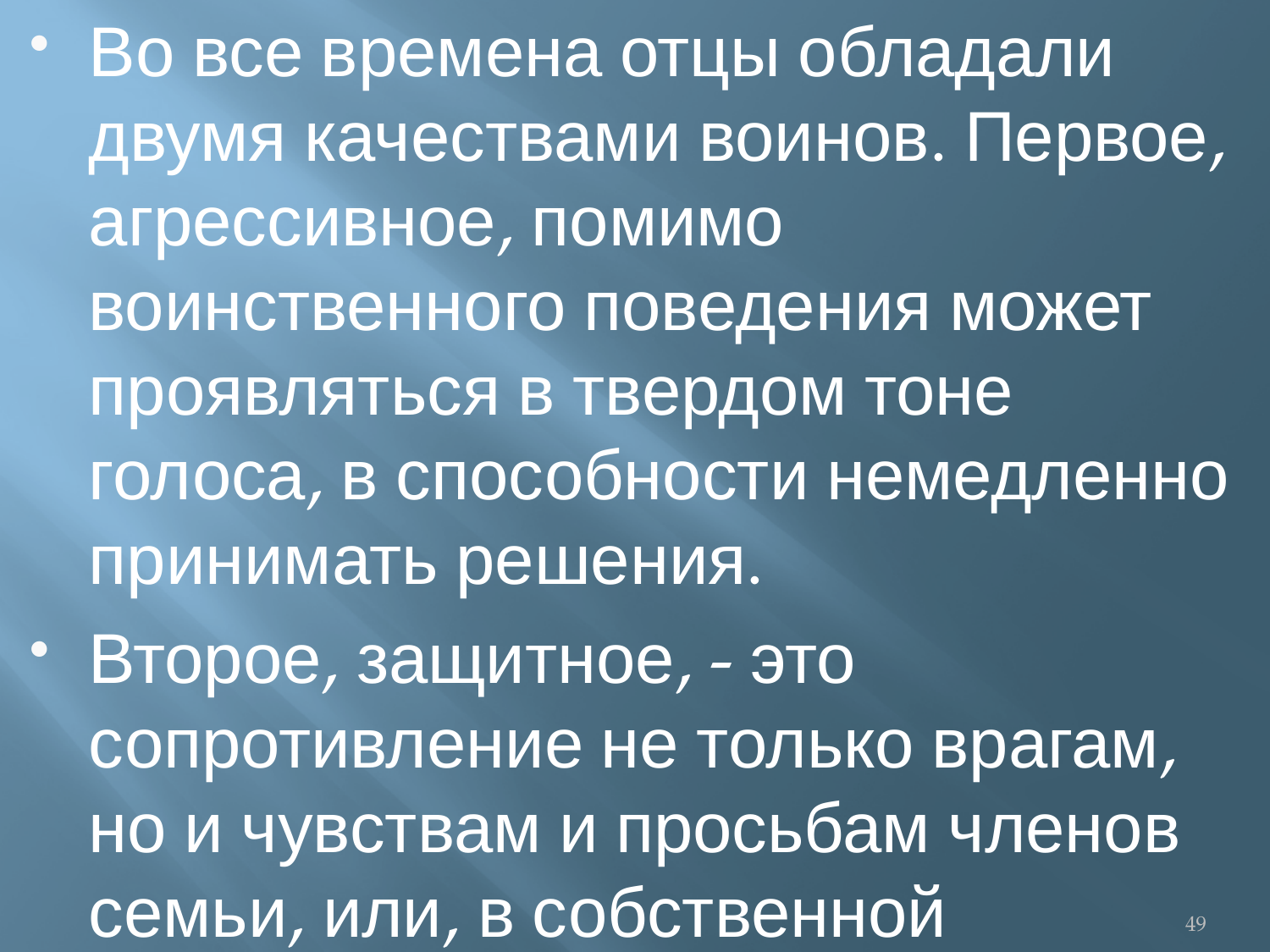

Во все времена отцы обладали двумя качествами воинов. Первое, агрессивное, помимо воинственного поведения может проявляться в твердом тоне голоса, в способности немедленно принимать решения.
Второе, защитное, - это сопротивление не только врагам, но и чувствам и просьбам членов семьи, или, в собственной личности отца, сопротивление разума душе.
49